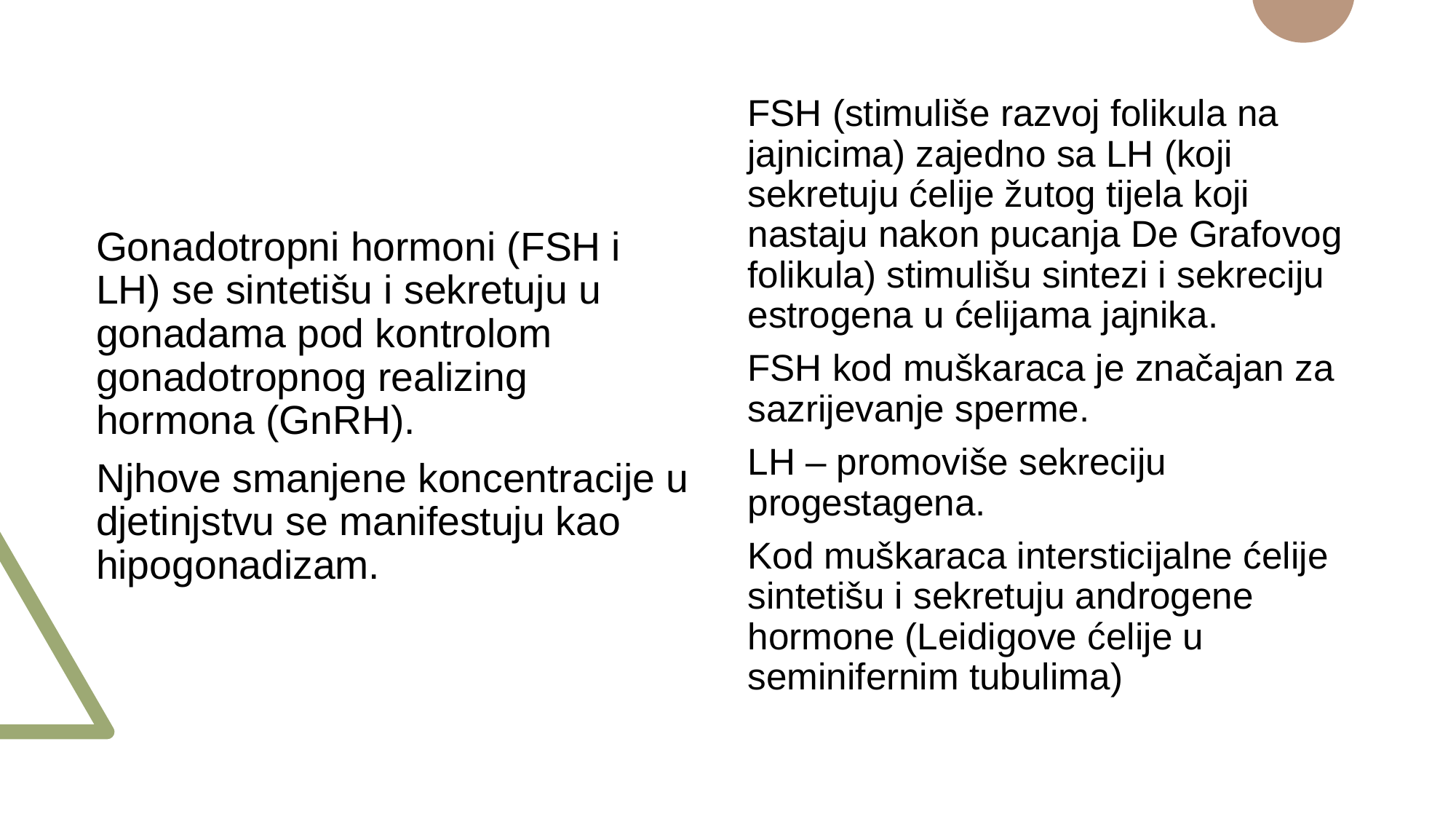

FSH (stimuliše razvoj folikula na jajnicima) zajedno sa LH (koji sekretuju ćelije žutog tijela koji nastaju nakon pucanja De Grafovog folikula) stimulišu sintezi i sekreciju estrogena u ćelijama jajnika.
FSH kod muškaraca je značajan za sazrijevanje sperme.
LH – promoviše sekreciju progestagena.
Kod muškaraca intersticijalne ćelije sintetišu i sekretuju androgene hormone (Leidigove ćelije u seminifernim tubulima)
Gonadotropni hormoni (FSH i LH) se sintetišu i sekretuju u gonadama pod kontrolom gonadotropnog realizing hormona (GnRH).
Njhove smanjene koncentracije u djetinjstvu se manifestuju kao hipogonadizam.